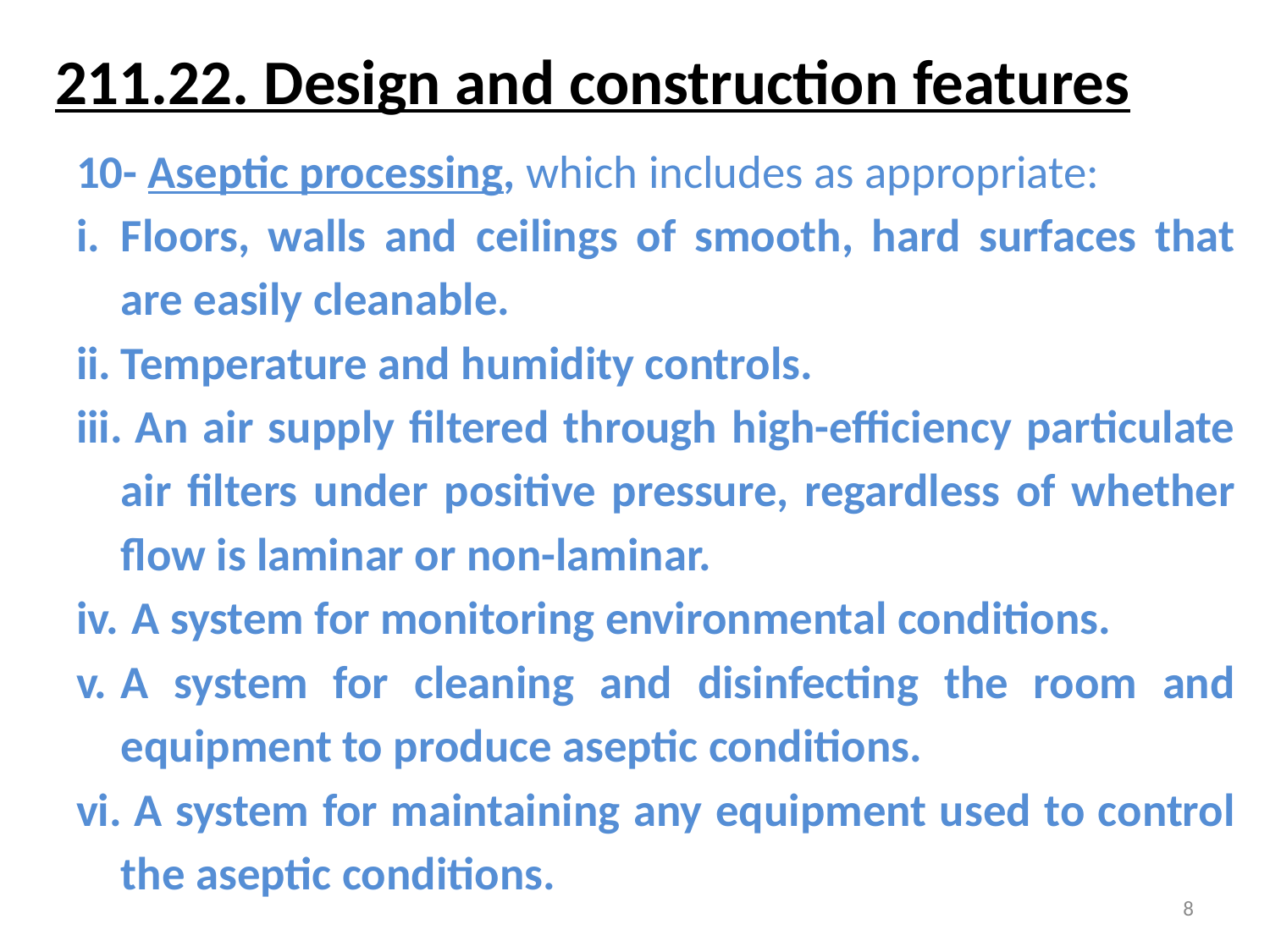

# 211.22. Design and construction features
10- Aseptic processing, which includes as appropriate:
Floors, walls and ceilings of smooth, hard surfaces that are easily cleanable.
Temperature and humidity controls.
 An air supply filtered through high-efficiency particulate air filters under positive pressure, regardless of whether flow is laminar or non-laminar.
 A system for monitoring environmental conditions.
A system for cleaning and disinfecting the room and equipment to produce aseptic conditions.
 A system for maintaining any equipment used to control the aseptic conditions.

8